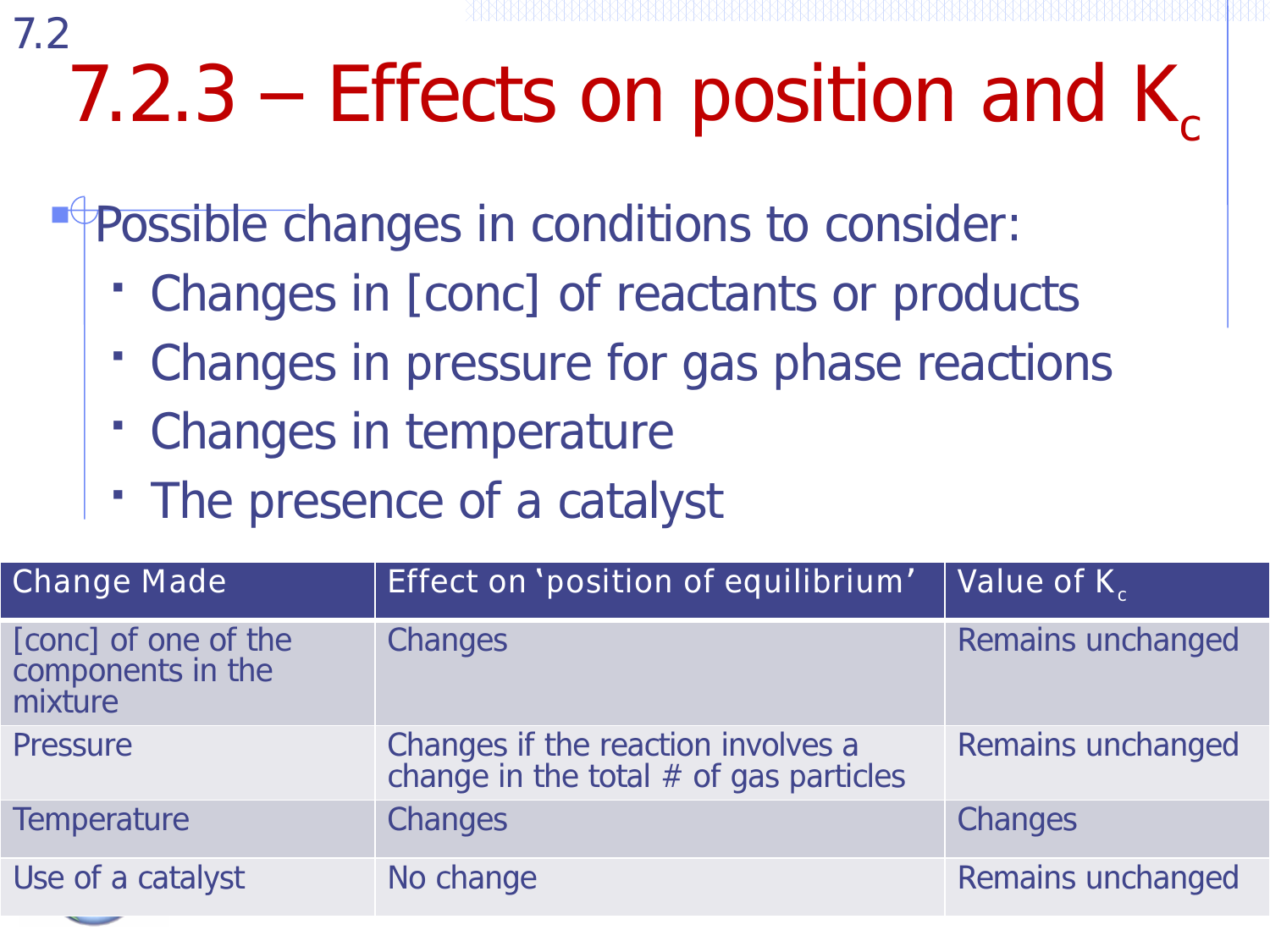

# 7.2.3 – Effects on position and Kc
Possible changes in conditions to consider:
Changes in [conc] of reactants or products
Changes in pressure for gas phase reactions
Changes in temperature
The presence of a catalyst

| Change Made | Effect on ‘position of equilibrium’ | Value of Kc |
| --- | --- | --- |
| [conc] of one of the components in the mixture | Changes | Remains unchanged |
| Pressure | Changes if the reaction involves a change in the total # of gas particles | Remains unchanged |
| Temperature | Changes | Changes |
| Use of a catalyst | No change | Remains unchanged |